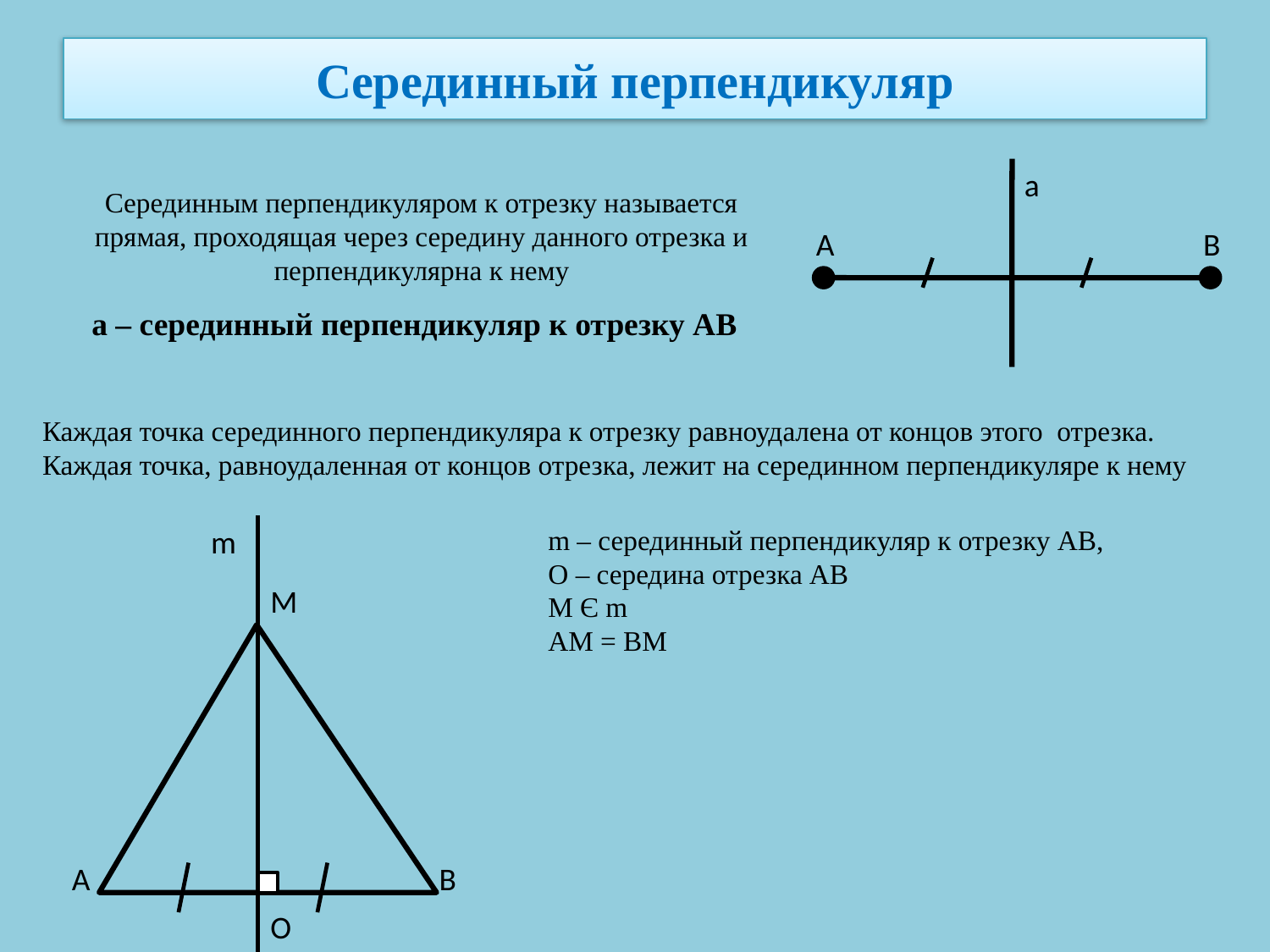

# Cерединный перпендикуляр
а
Серединным перпендикуляром к отрезку называется прямая, проходящая через середину данного отрезка и перпендикулярна к нему
А
В

а – серединный перпендикуляр к отрезку АВ
Каждая точка серединного перпендикуляра к отрезку равноудалена от концов этого  отрезка.
Каждая точка, равноудаленная от концов отрезка, лежит на серединном перпендикуляре к нему
m
m – серединный перпендикуляр к отрезку АВ,
О – середина отрезка АВ
М Є m
АМ = ВМ
М

А
В

О